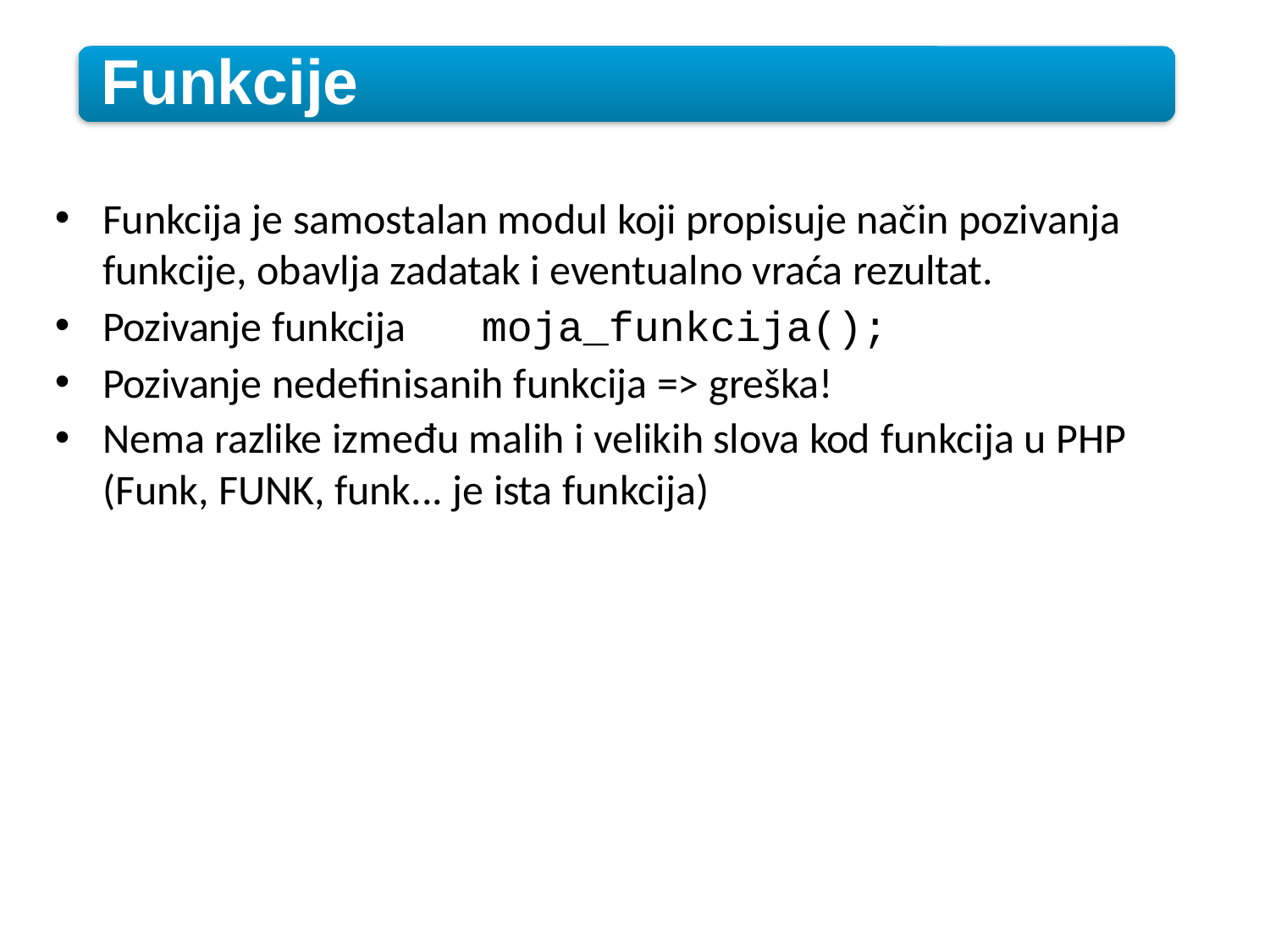

Funkcije
Funkcija je samostalan modul koji propisuje način pozivanja funkcije, obavlja zadatak i eventualno vraća rezultat.
Pozivanje funkcija moja_funkcija();
Pozivanje nedefinisanih funkcija => greška!
Nema razlike između malih i velikih slova kod funkcija u PHP (Funk, FUNK, funk... je ista funkcija)
8